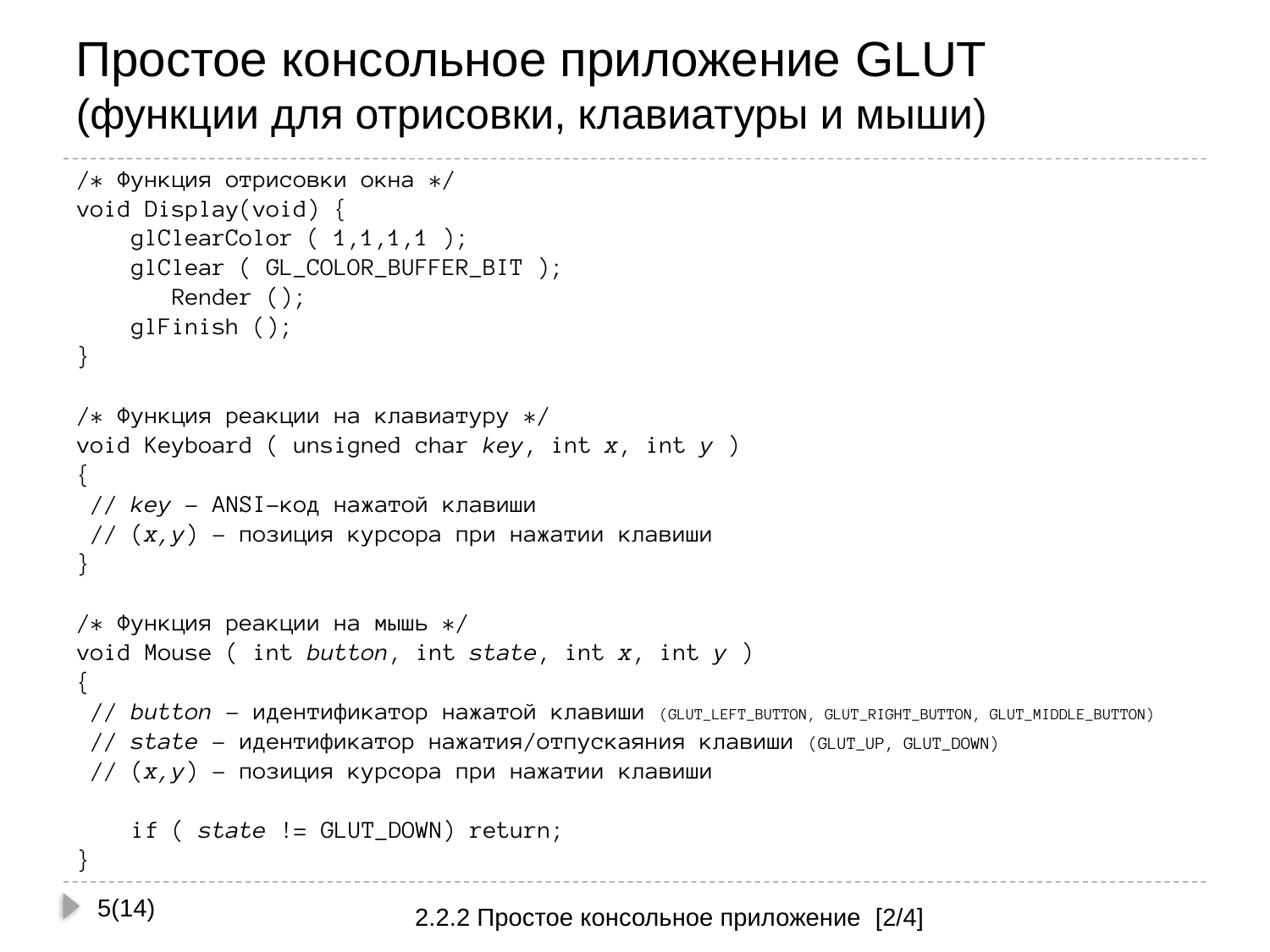

# Простое консольное приложение GLUT (функции для отрисовки, клавиатуры и мыши)
/* Функция отрисовки окна */
void Display(void) {
    glClearColor ( 1,1,1,1 );
    glClear ( GL_COLOR_BUFFER_BIT );
       Render ();
    glFinish ();
}

/* Функция реакции на клавиатуру */
void Keyboard ( unsigned char key, int x, int y )
{
 // key – ANSI-код нажатой клавиши
 // (x,y) – позиция курсора при нажатии клавиши
}

/* Функция реакции на мышь */
void Mouse ( int button, int state, int x, int y )
{
 // button – идентификатор нажатой клавиши (GLUT_LEFT_BUTTON, GLUT_RIGHT_BUTTON, GLUT_MIDDLE_BUTTON)
 // state – идентификатор нажатия/отпускаяния клавиши (GLUT_UP, GLUT_DOWN)
 // (x,y) – позиция курсора при нажатии клавиши

    if ( state != GLUT_DOWN) return;
}
5(14)
2.2.2 Простое консольное приложение  [2/4]